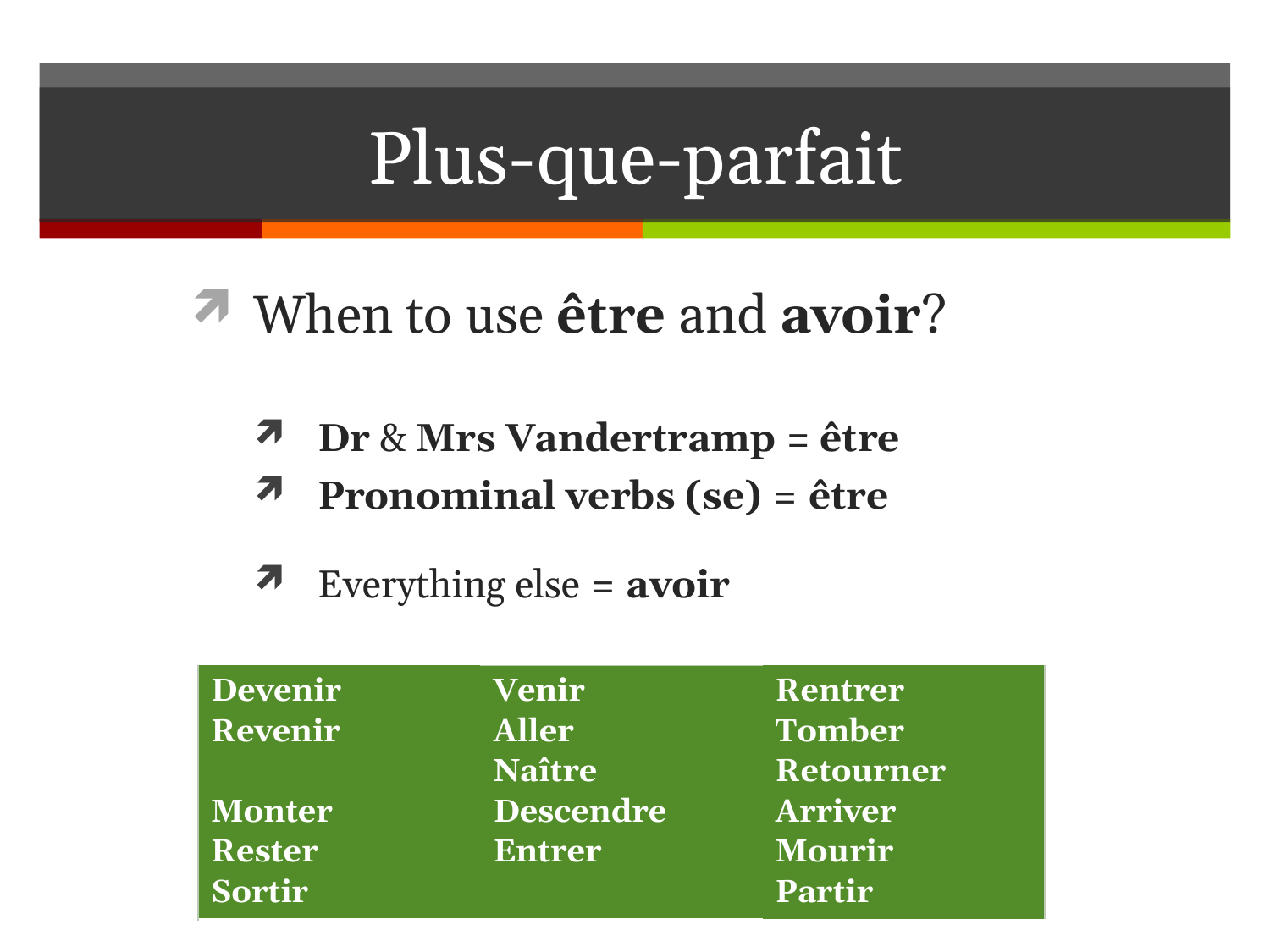

# Plus-que-parfait
When to use être and avoir?

Dr & Mrs Vandertramp = être
Pronominal verbs (se) = être

Everything else = avoir

| Devenir Revenir Monter Rester Sortir | Venir Aller Naître Descendre Entrer | Rentrer Tomber Retourner Arriver Mourir Partir |
| --- | --- | --- |